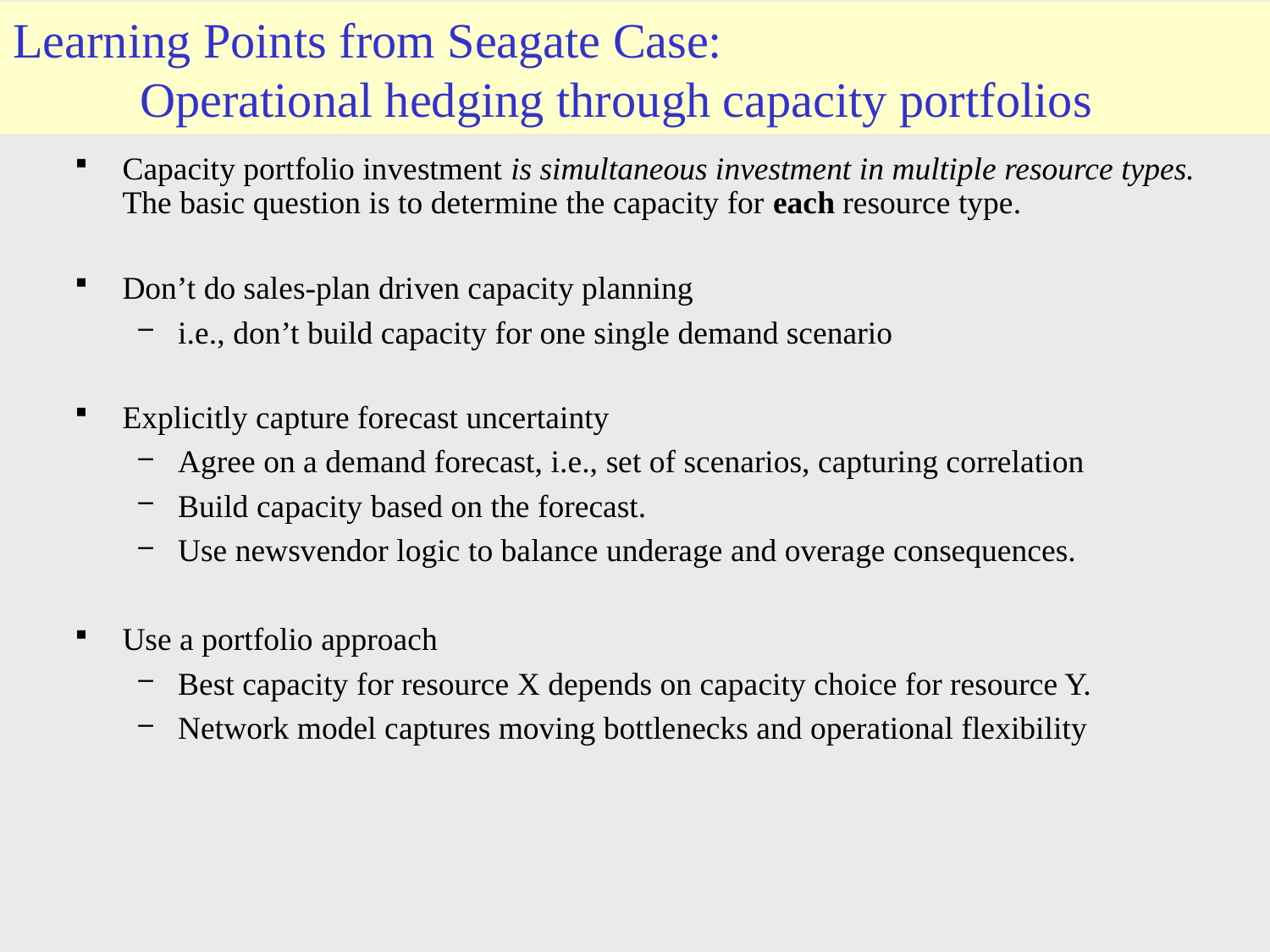

# Learning Points from Seagate Case: Operational hedging through capacity portfolios
Capacity portfolio investment is simultaneous investment in multiple resource types.  The basic question is to determine the capacity for each resource type.

Don’t do sales-plan driven capacity planning
i.e., don’t build capacity for one single demand scenario

Explicitly capture forecast uncertainty
Agree on a demand forecast, i.e., set of scenarios, capturing correlation
Build capacity based on the forecast.
Use newsvendor logic to balance underage and overage consequences.

Use a portfolio approach
Best capacity for resource X depends on capacity choice for resource Y.
Network model captures moving bottlenecks and operational flexibility